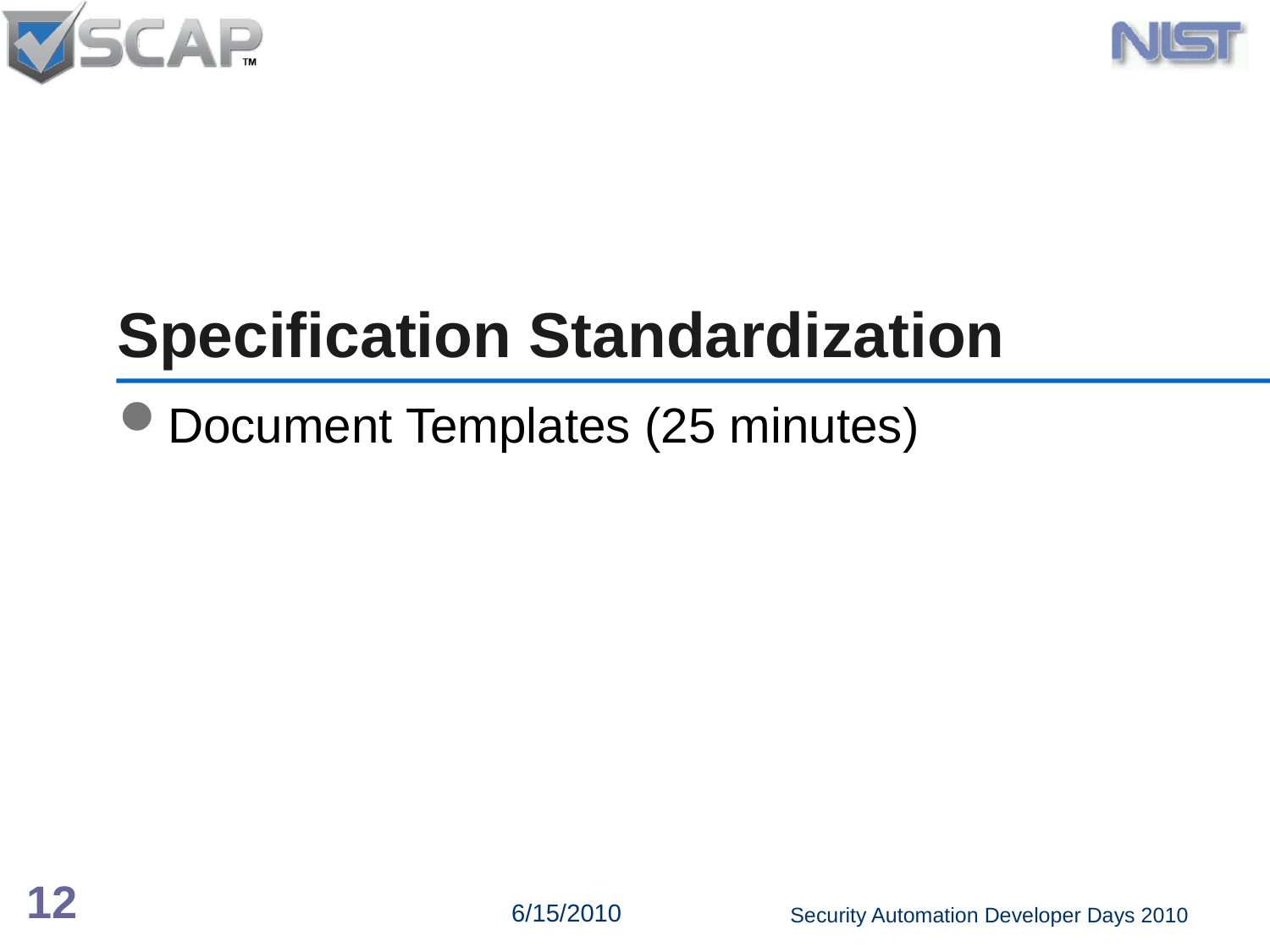

# Specification Standardization
Document Templates (25 minutes)
12
6/15/2010
Security Automation Developer Days 2010